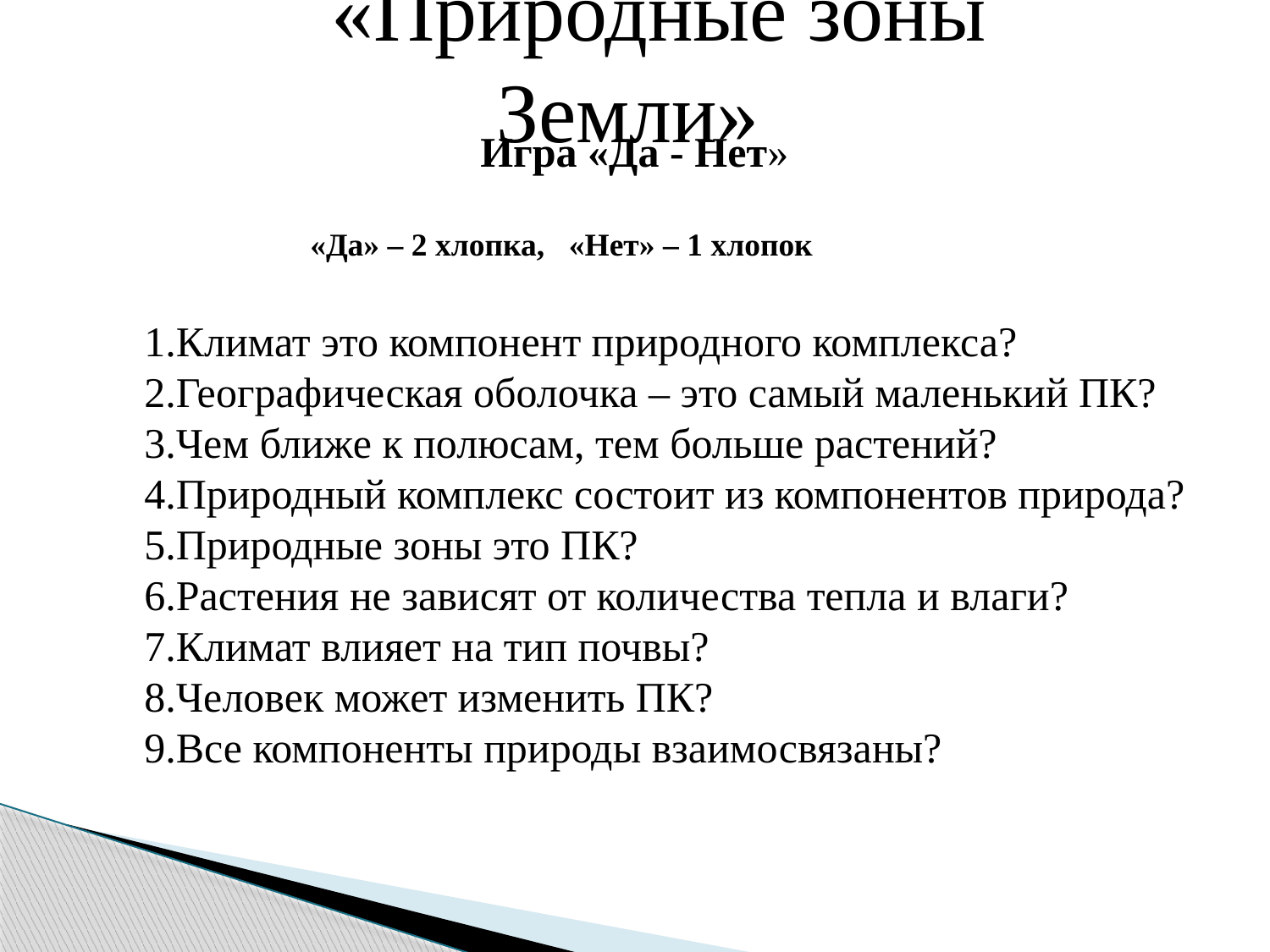

«Природные зоны Земли»
Игра «Да - Нет»
«Да» – 2 хлопка,   «Нет» – 1 хлопок

Климат это компонент природного комплекса?
Географическая оболочка – это самый маленький ПК?
Чем ближе к полюсам, тем больше растений?
Природный комплекс состоит из компонентов природа?
Природные зоны это ПК?
Растения не зависят от количества тепла и влаги?
Климат влияет на тип почвы?
Человек может изменить ПК?
9.Все компоненты природы взаимосвязаны?